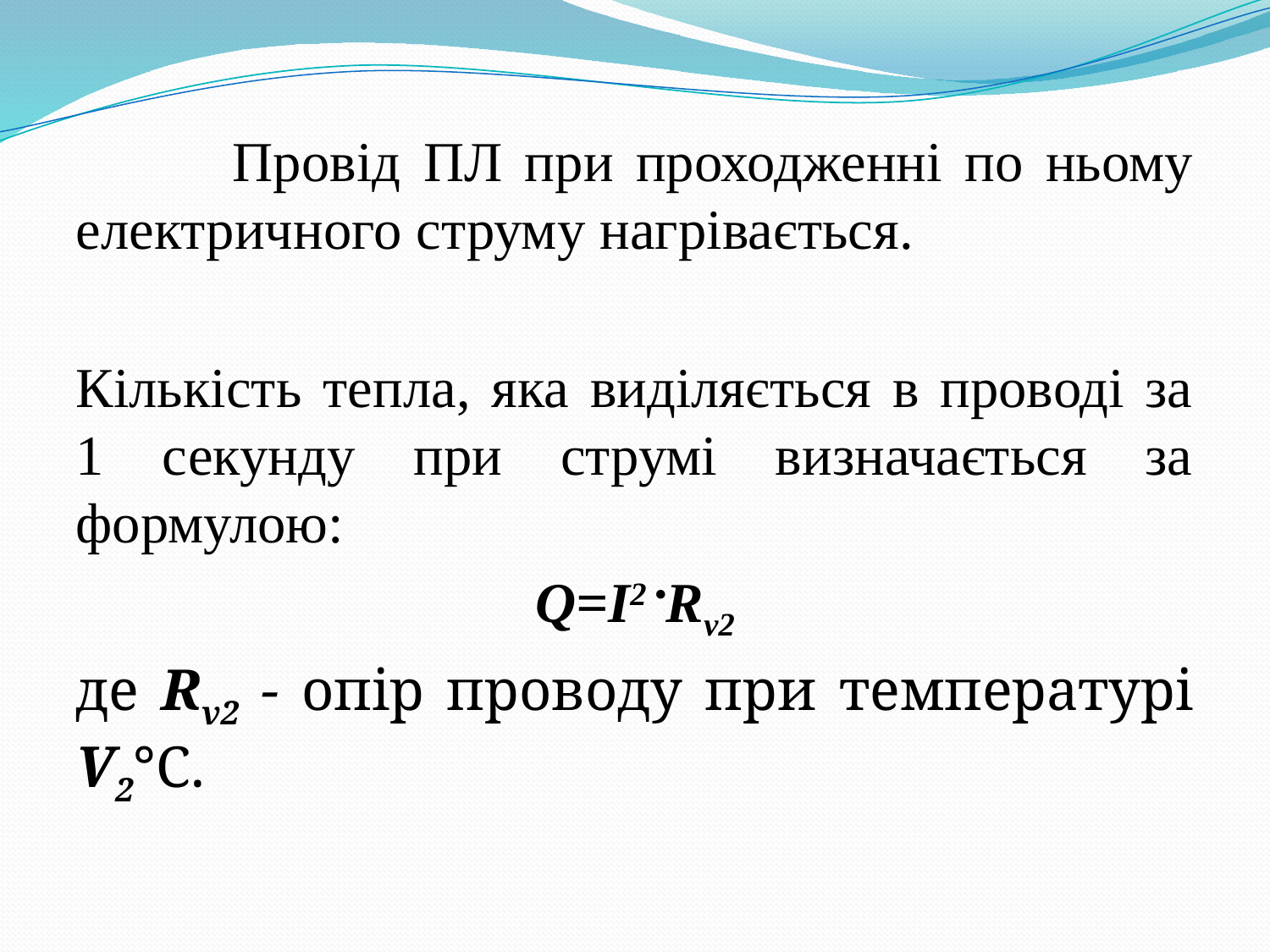

Провід ПЛ при проходженні по ньому електричного струму нагрівається.

Кількість тепла, яка виділяється в проводі за 1 секунду при струмі визначається за формулою:
Q=I2 •Rv2
де Rv2 - опір проводу при температурі V2°С.